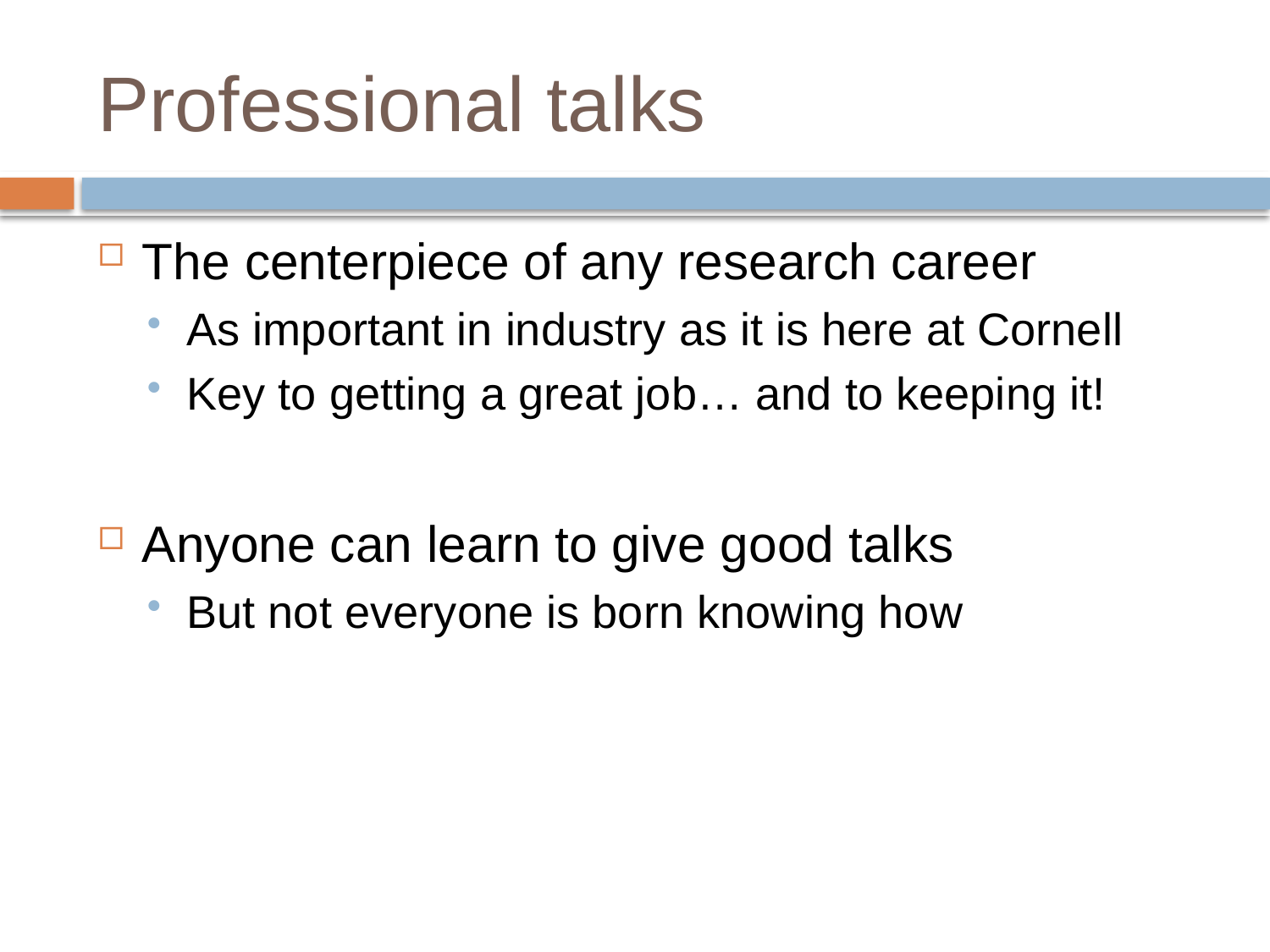

# Professional talks
The centerpiece of any research career
As important in industry as it is here at Cornell
Key to getting a great job… and to keeping it!

Anyone can learn to give good talks
But not everyone is born knowing how